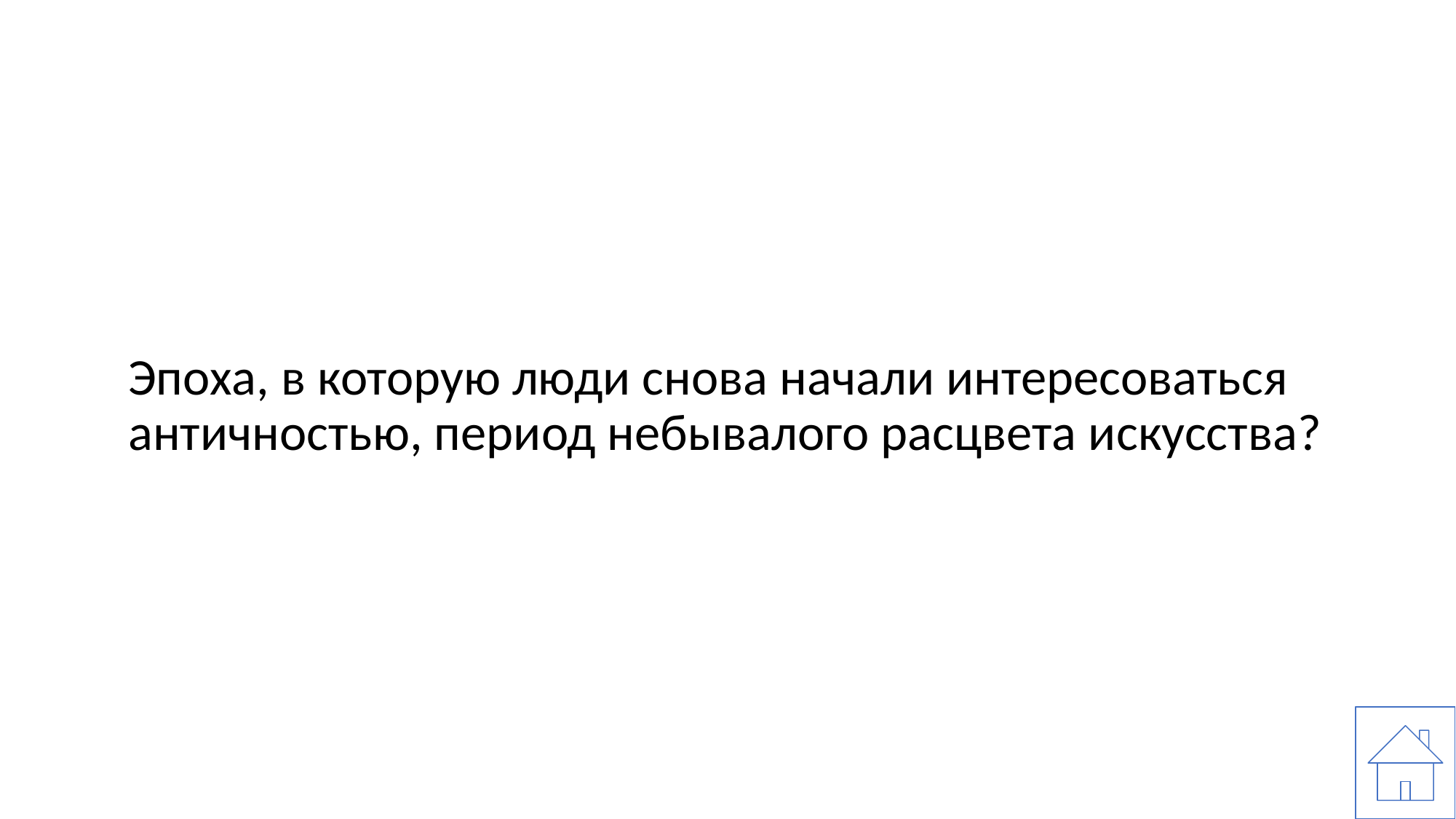

# Эпоха, в которую люди снова начали интересоваться античностью, период небывалого расцвета искусства?